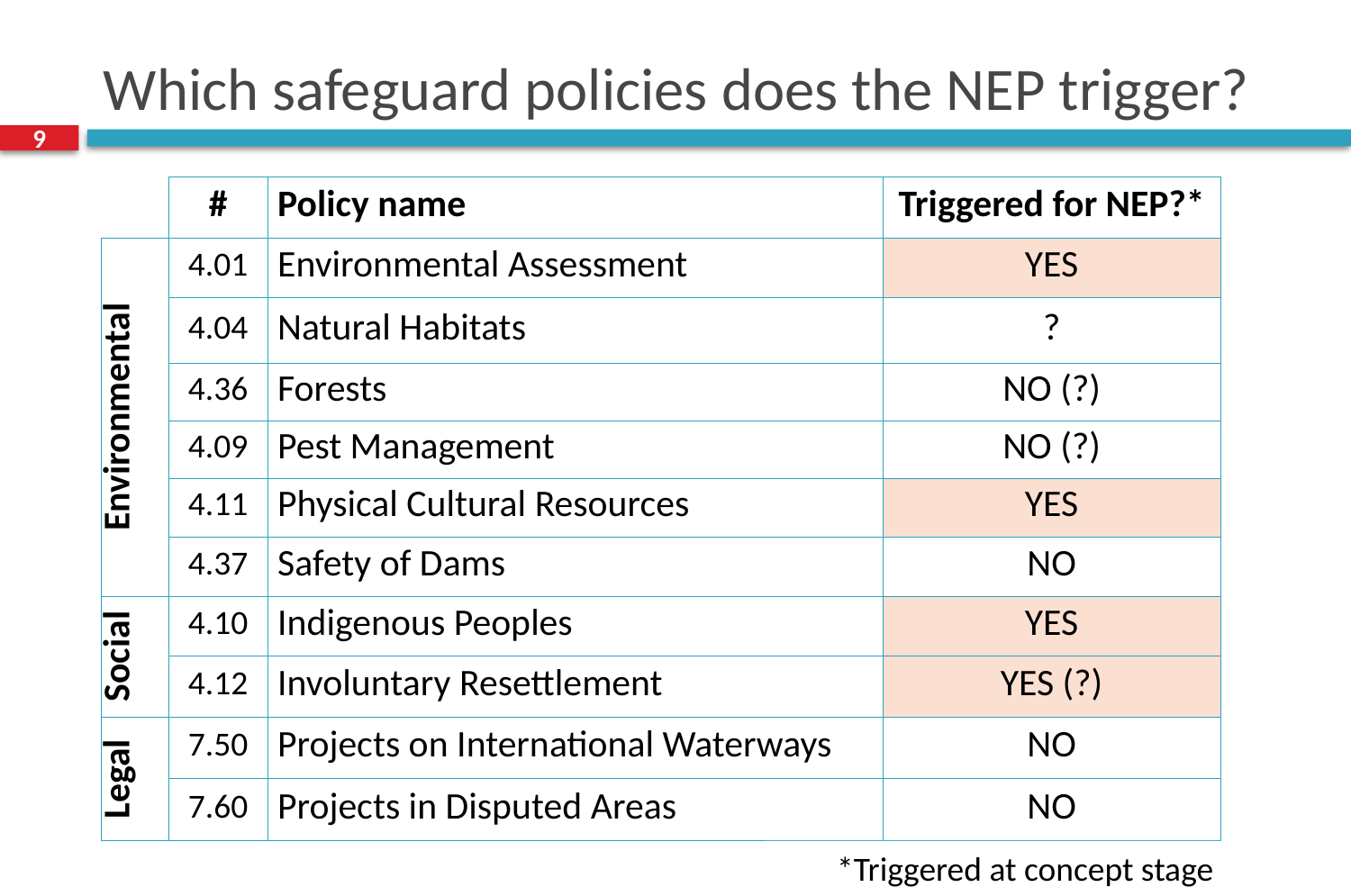

# Which safeguard policies does the NEP trigger?
9
|  | # | Policy name | Triggered for NEP?\* |
| --- | --- | --- | --- |
| Environmental | 4.01 | Environmental Assessment | YES |
|  | 4.04 | Natural Habitats | ? |
|  | 4.36 | Forests | NO (?) |
|  | 4.09 | Pest Management | NO (?) |
|  | 4.11 | Physical Cultural Resources | YES |
|  | 4.37 | Safety of Dams | NO |
| Social | 4.10 | Indigenous Peoples | YES |
|  | 4.12 | Involuntary Resettlement | YES (?) |
| Legal | 7.50 | Projects on International Waterways | NO |
|  | 7.60 | Projects in Disputed Areas | NO |
*Triggered at concept stage